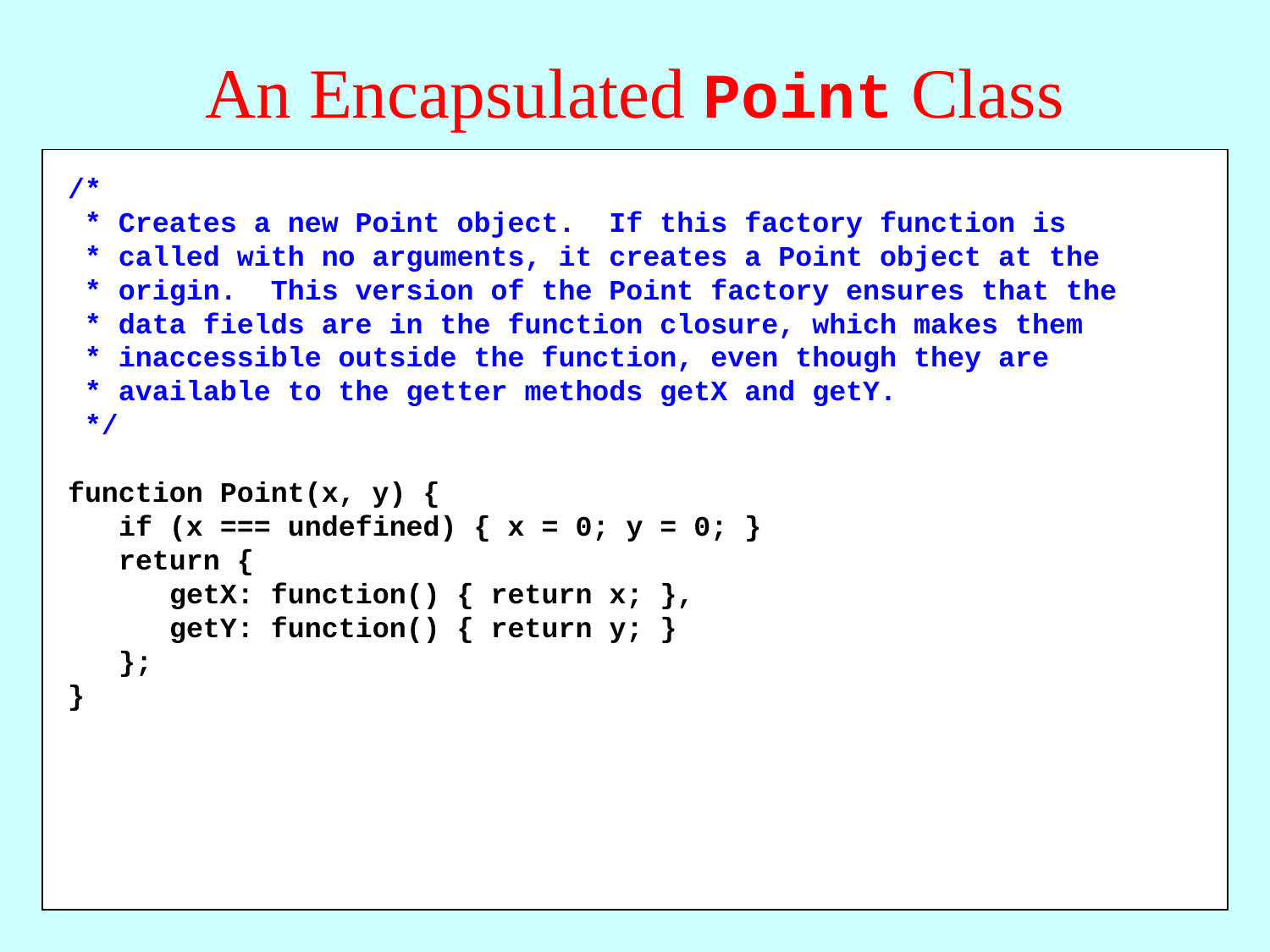

# An Encapsulated Point Class

/*
 * Creates a new Point object.  If this factory function is
 * called with no arguments, it creates a Point object at the
 * origin.  This version of the Point factory ensures that the
 * data fields are in the function closure, which makes them
 * inaccessible outside the function, even though they are
 * available to the getter methods getX and getY.
 */

function Point(x, y) {
   if (x === undefined) { x = 0; y = 0; }
   return {
      getX: function() { return x; },
      getY: function() { return y; }
   };
}